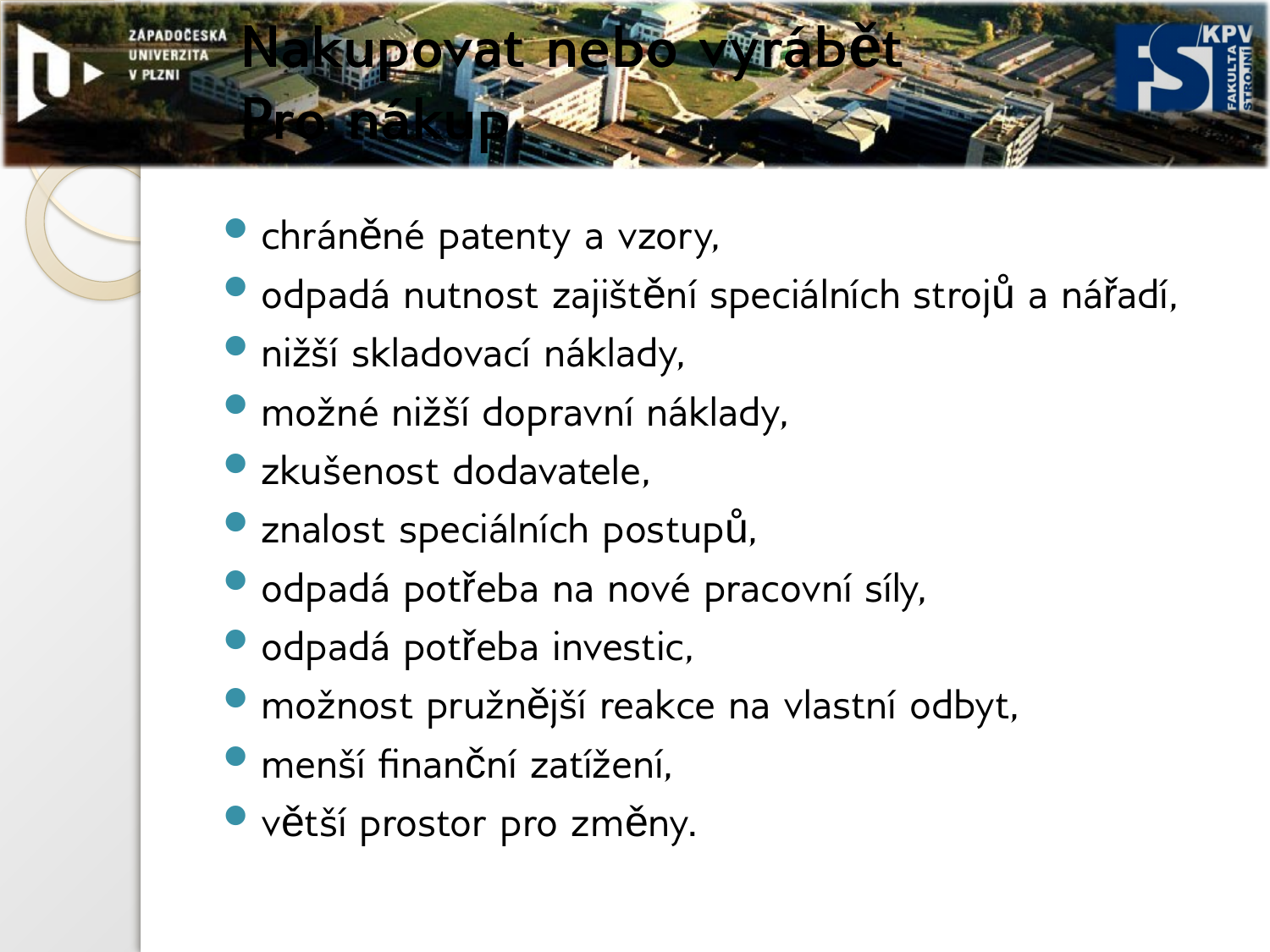

# Nakupovat nebo vyrábět Pro nákup
chráněné patenty a vzory,
odpadá nutnost zajištění speciálních strojů a nářadí,
nižší skladovací náklady,
možné nižší dopravní náklady,
zkušenost dodavatele,
znalost speciálních postupů,
odpadá potřeba na nové pracovní síly,
odpadá potřeba investic,
možnost pružnější reakce na vlastní odbyt,
menší finanční zatížení,
větší prostor pro změny.